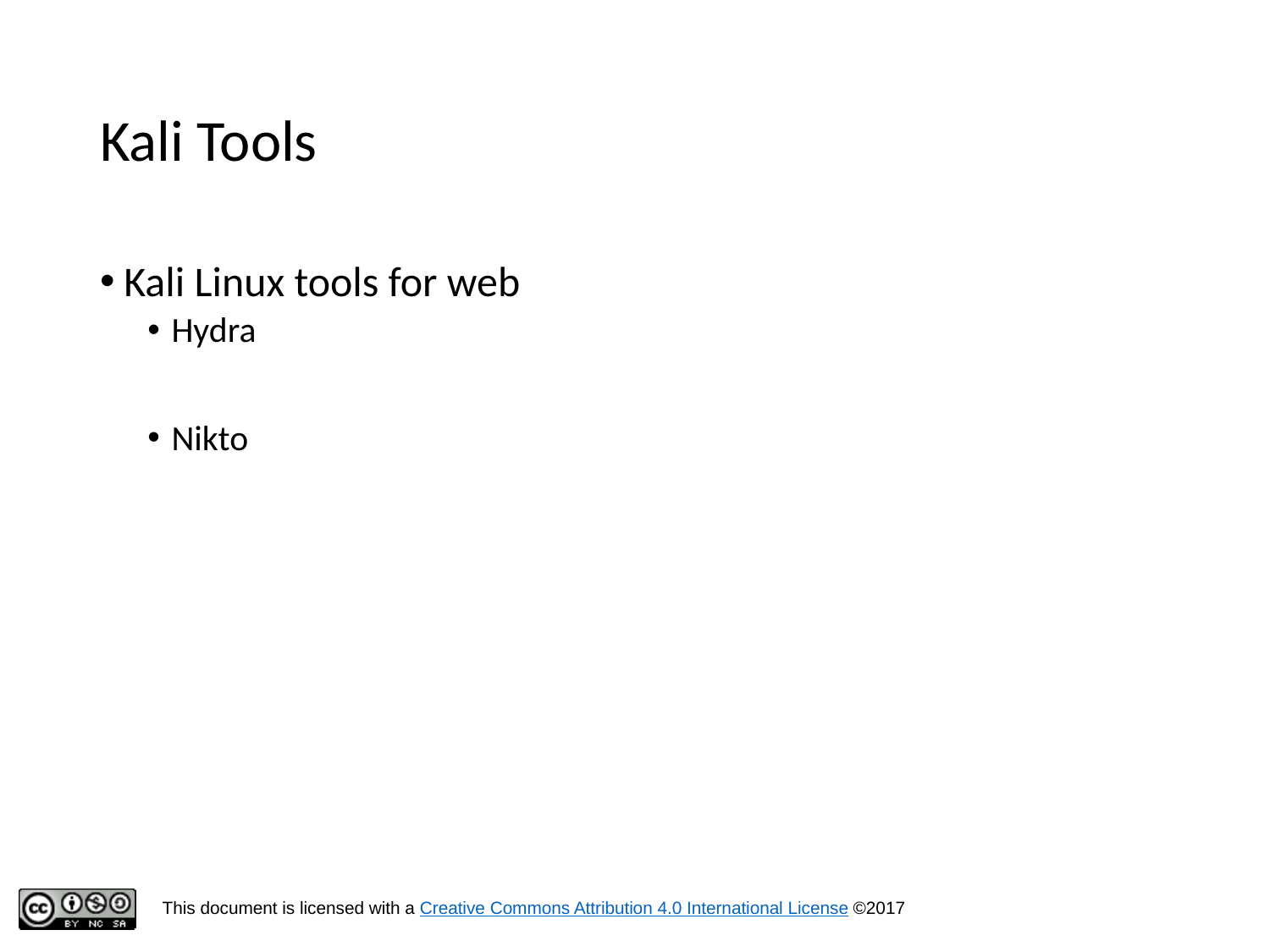

# Kali Tools
Kali Linux tools for web
Hydra

Nikto